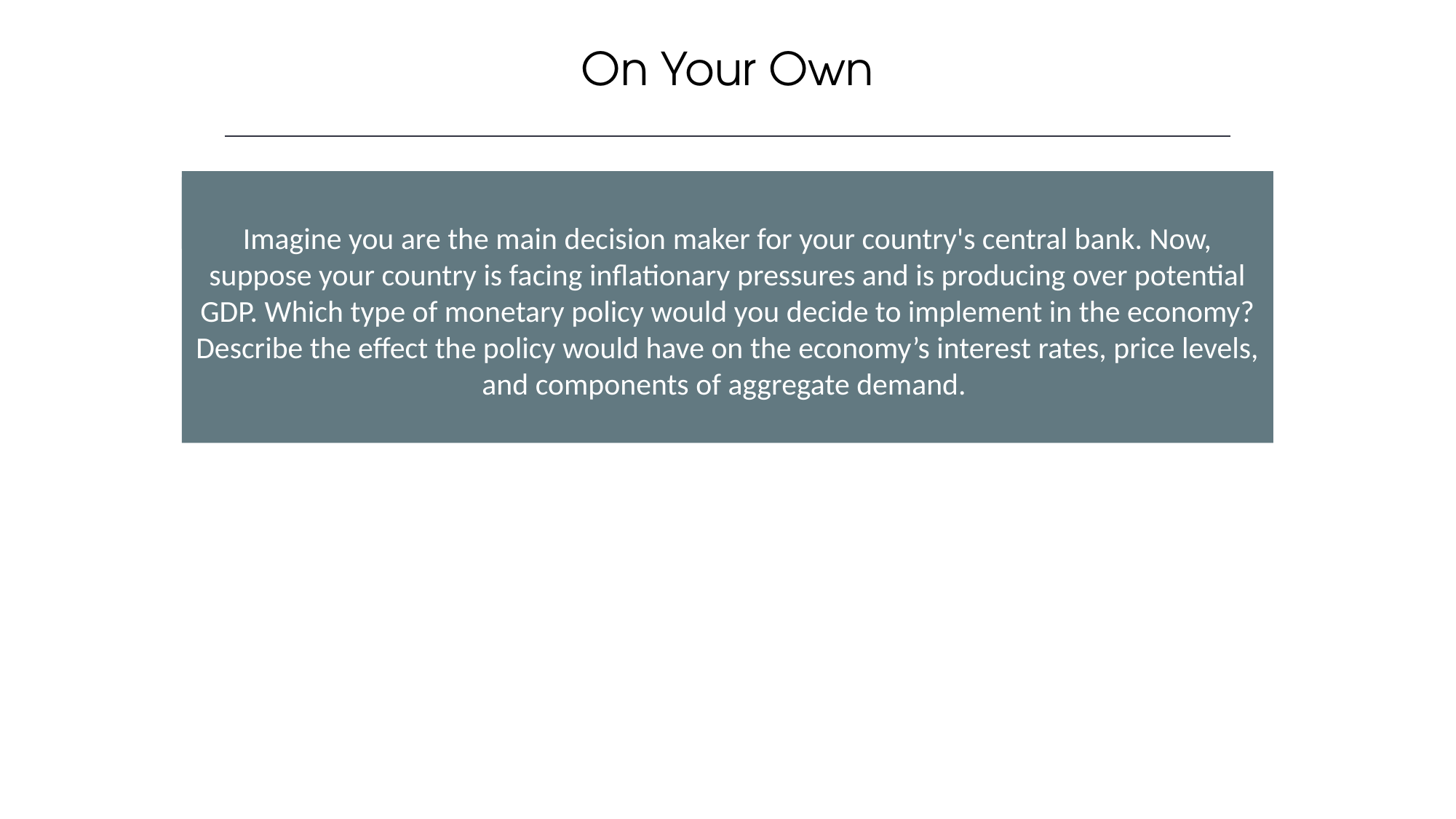

On Your Own

Imagine you are the main decision maker for your country's central bank. Now, suppose your country is facing inflationary pressures and is producing over potential GDP. Which type of monetary policy would you decide to implement in the economy? Describe the effect the policy would have on the economy’s interest rates, price levels, and components of aggregate demand.